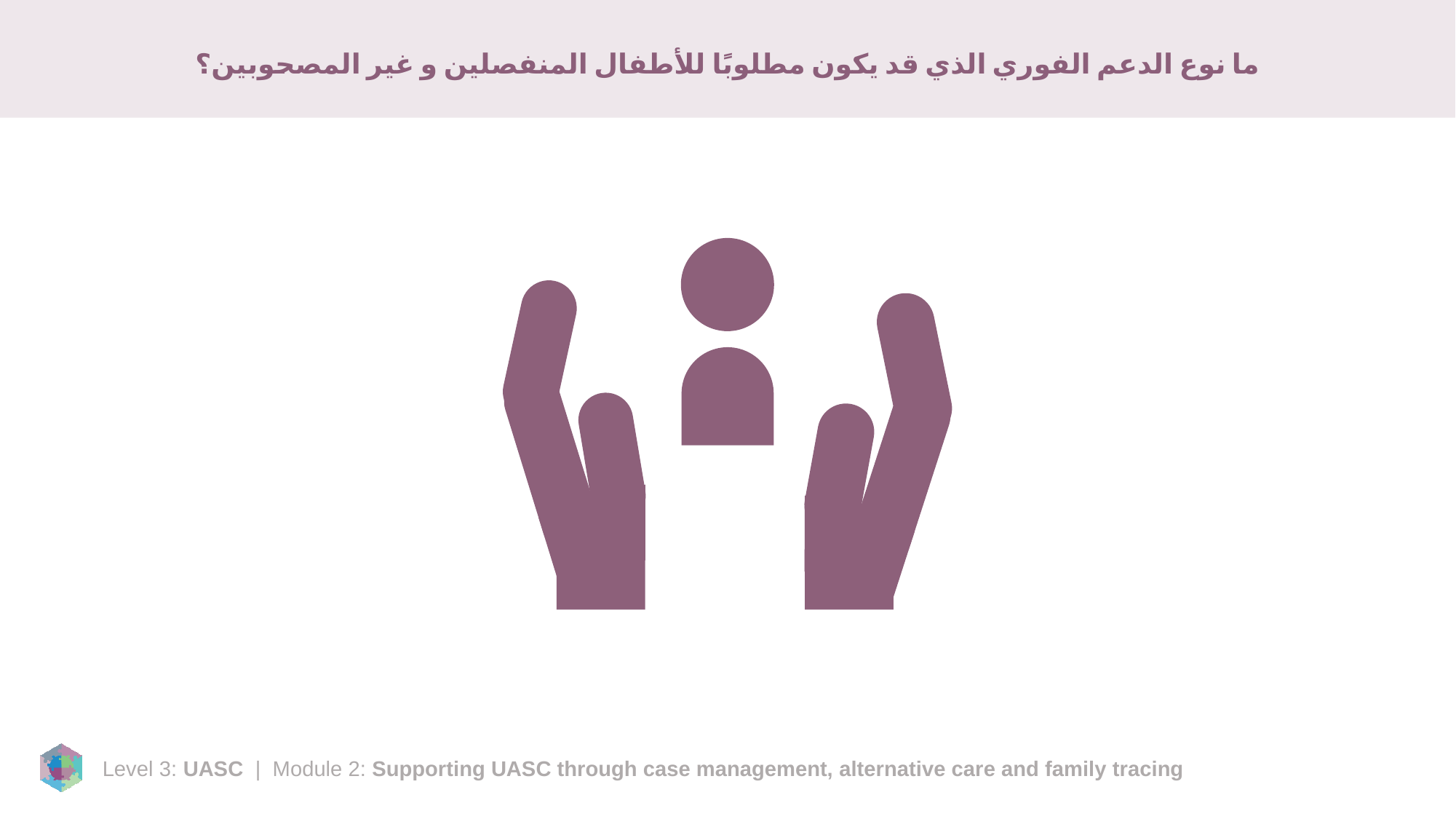

# ما نوع الدعم الفوري الذي قد يكون مطلوبًا للأطفال المنفصلين و غير المصحوبين؟